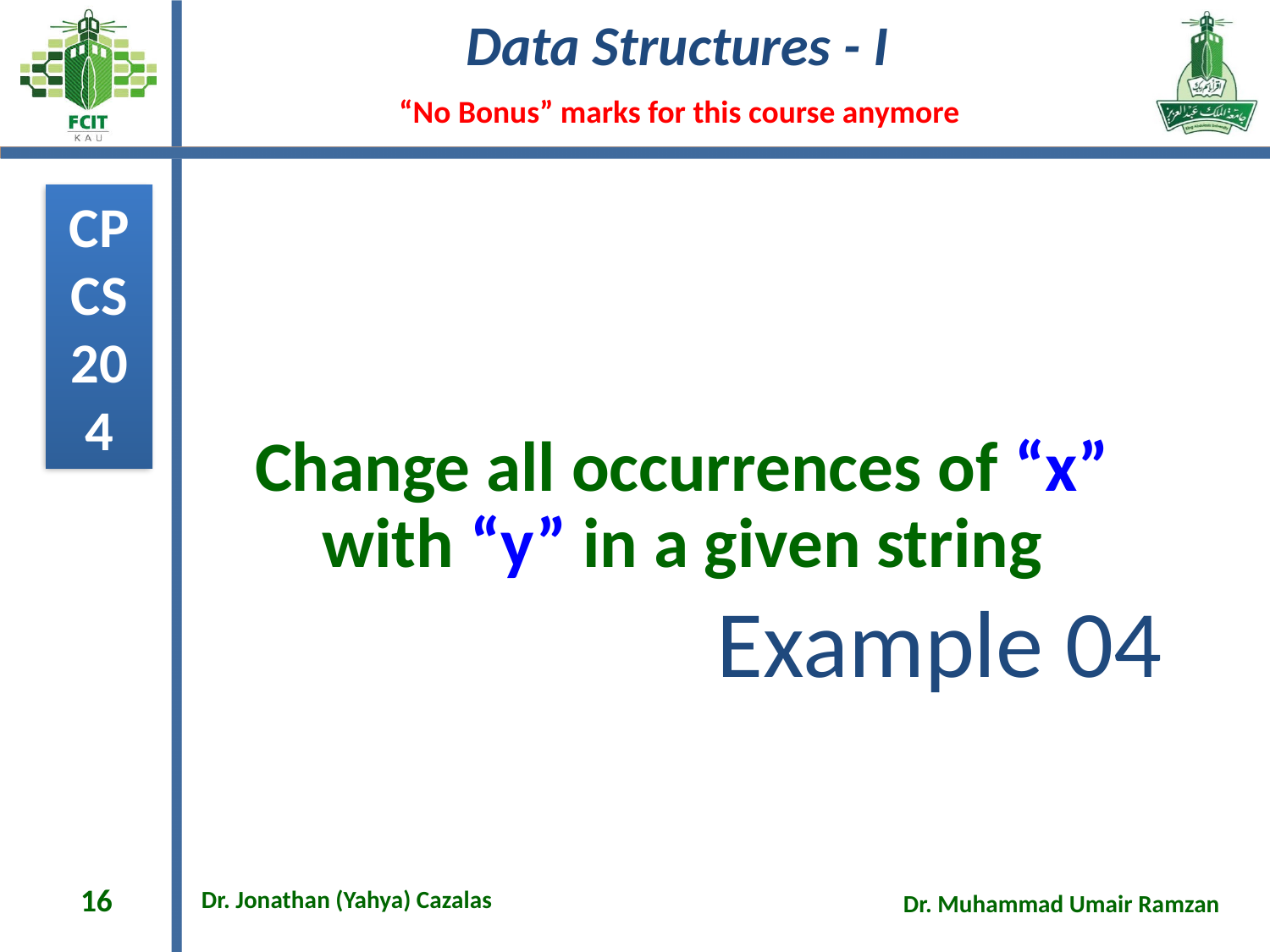

# Change all occurrences of “x” with “y” in a given string
Example 04
16